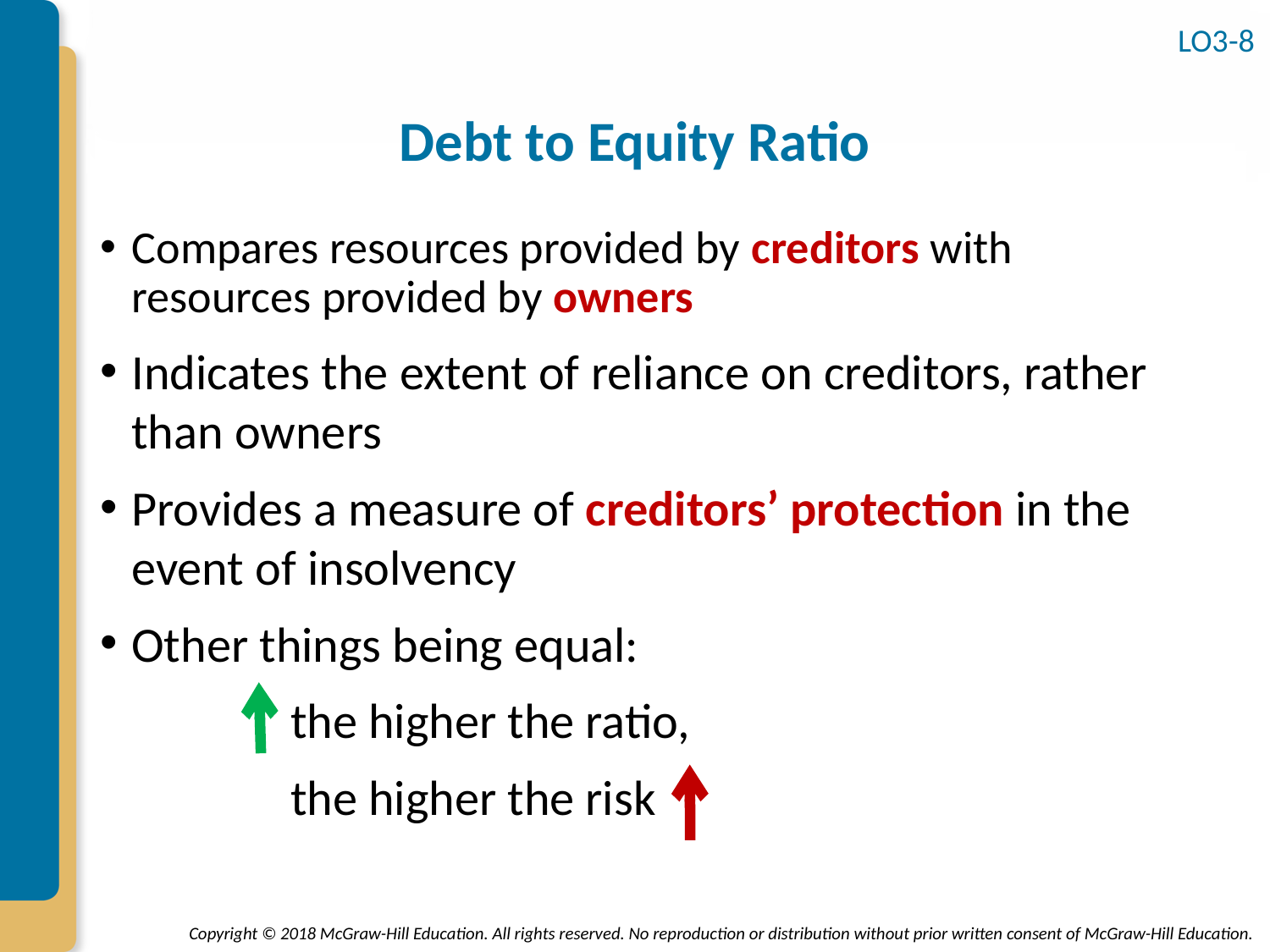

LO3-8
# Debt to Equity Ratio
Compares resources provided by creditors with resources provided by owners
Indicates the extent of reliance on creditors, rather than owners
Provides a measure of creditors’ protection in the event of insolvency
Other things being equal:
                 the higher the ratio,
                 the higher the risk